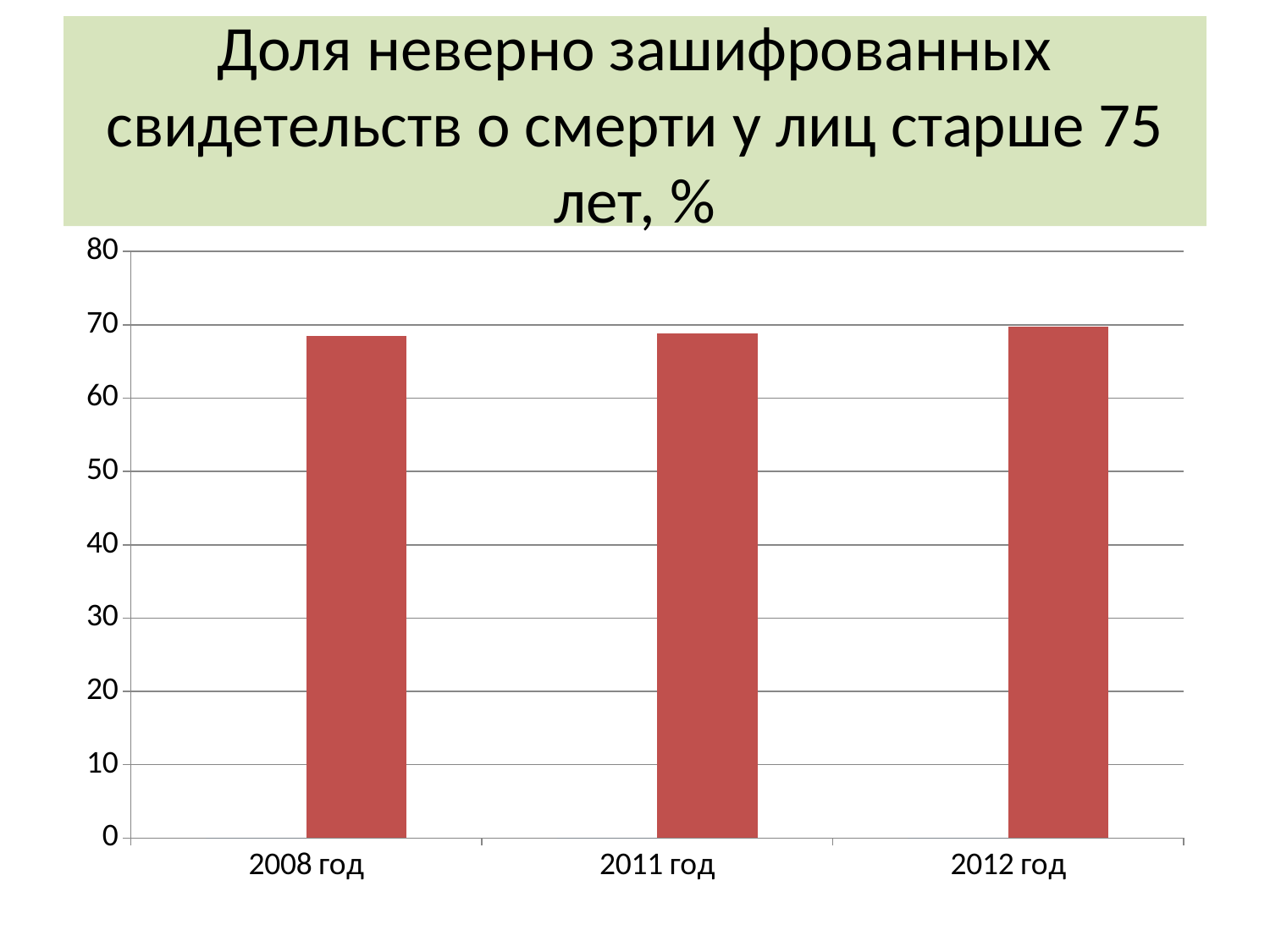

# Доля неверно зашифрованных свидетельств о смерти у лиц старше 75 лет, %

### Chart

| Category | Столбец1 | на лиц старше 75 лет |
|---|---|---|
| 2008 год | None | 68.5 |
| 2011 год | None | 68.8 |
| 2012 год | None | 69.7 |